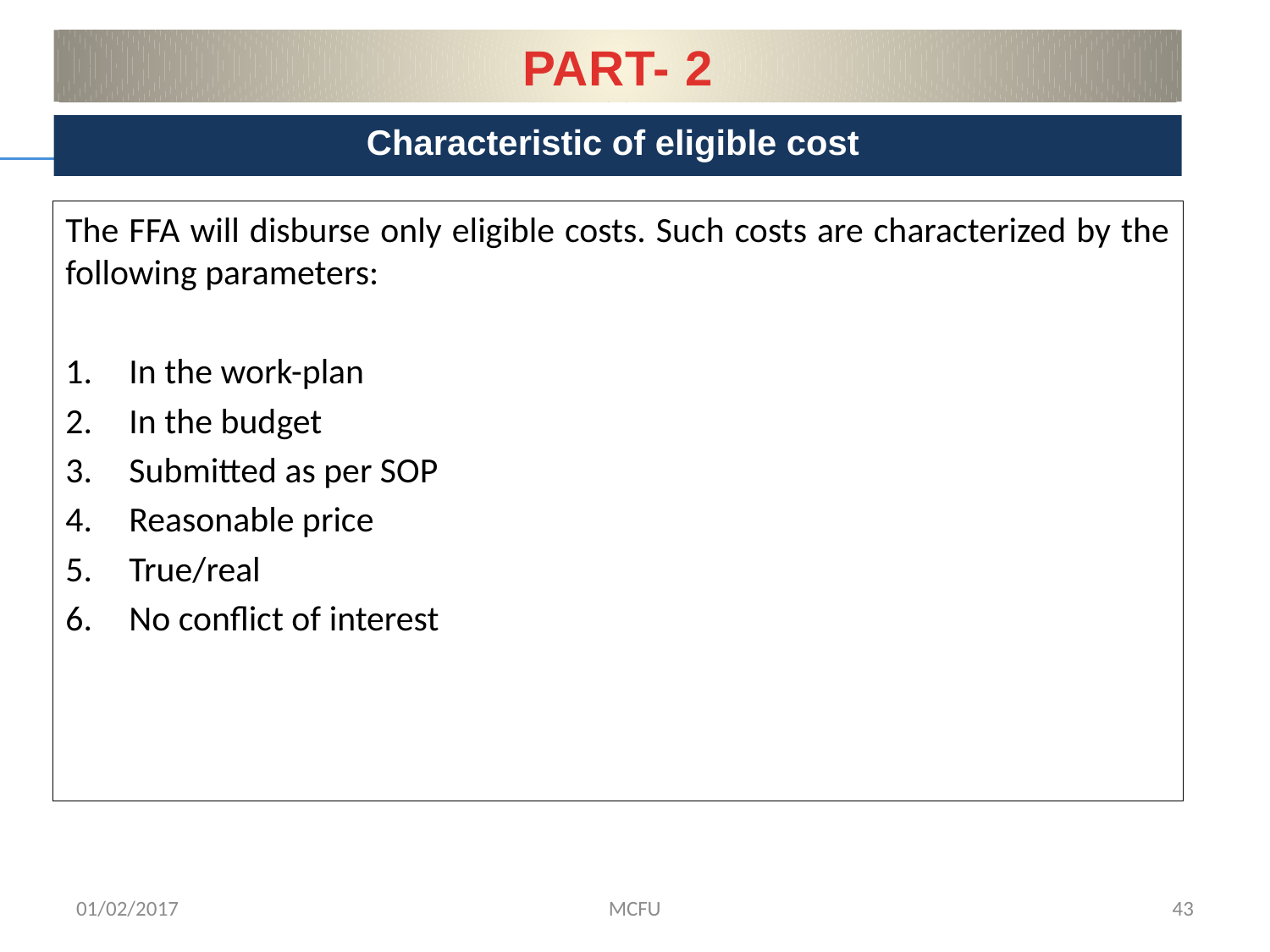

PART- 2
Characteristic of eligible cost
The FFA will disburse only eligible costs. Such costs are characterized by the following parameters:

In the work-plan
In the budget
Submitted as per SOP
Reasonable price
True/real
No conflict of interest

01/02/2017
MCFU
43